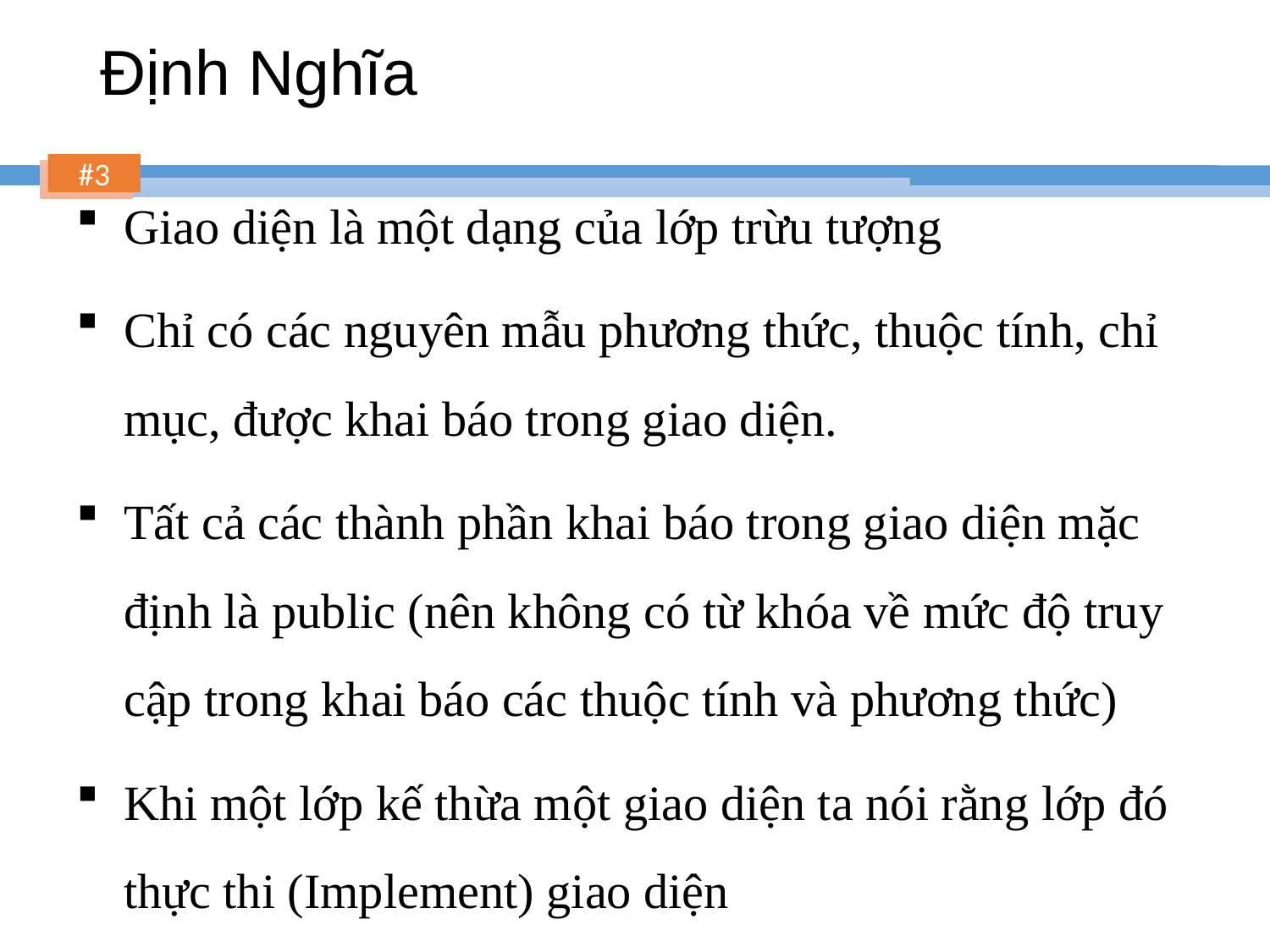

# Định Nghĩa
Giao diện là một dạng của lớp trừu tượng
Chỉ có các nguyên mẫu phương thức, thuộc tính, chỉ mục, được khai báo trong giao diện.
Tất cả các thành phần khai báo trong giao diện mặc định là public (nên không có từ khóa về mức độ truy cập trong khai báo các thuộc tính và phương thức)
Khi một lớp kế thừa một giao diện ta nói rằng lớp đó thực thi (Implement) giao diện
3